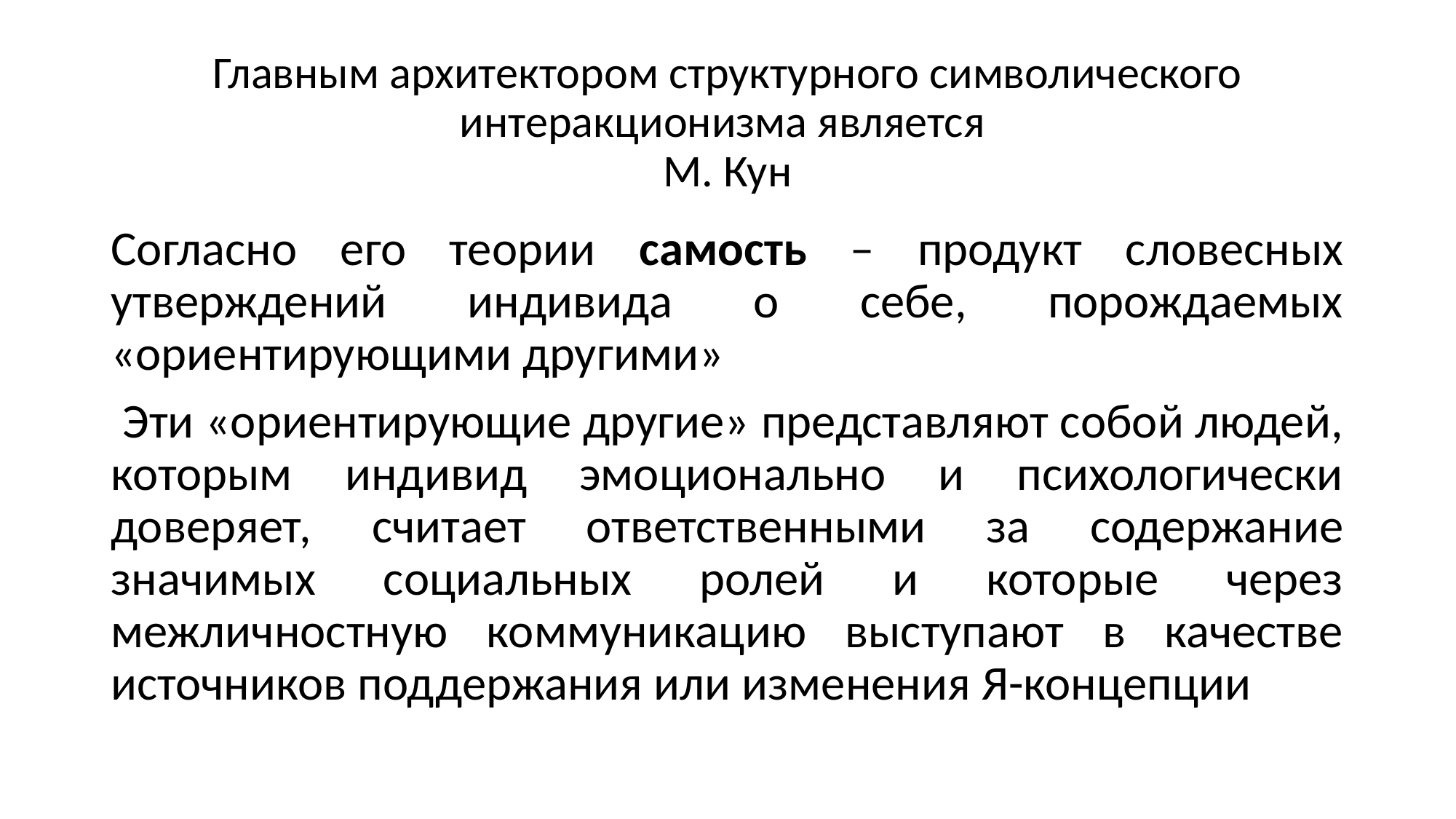

# Главным архитектором структурного символического интеракционизма является М. Кун
Согласно его теории самость – продукт словесных утверждений индивида о себе, порождаемых «ориентирующими другими»
 Эти «ориентирующие другие» представляют собой людей, которым индивид эмоционально и психологически доверяет, считает ответственными за содержание значимых социальных ролей и которые через межличностную коммуникацию выступают в качестве источников поддержания или изменения Я-концепции